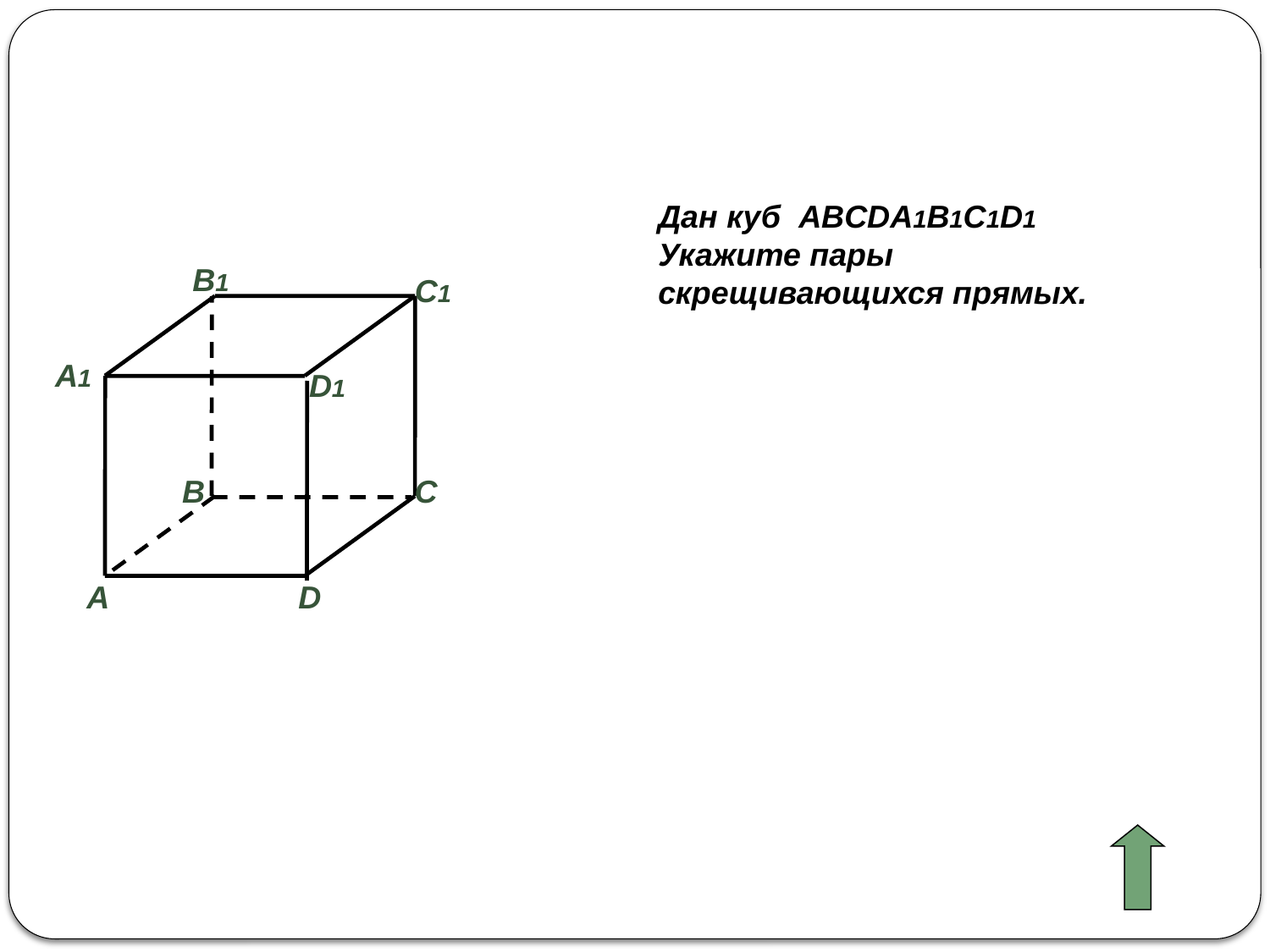

Дан куб  ABCDA1B1C1D1
Укажите пары скрещивающихся прямых.
B1
C1

А1
D1

B
C

А
D